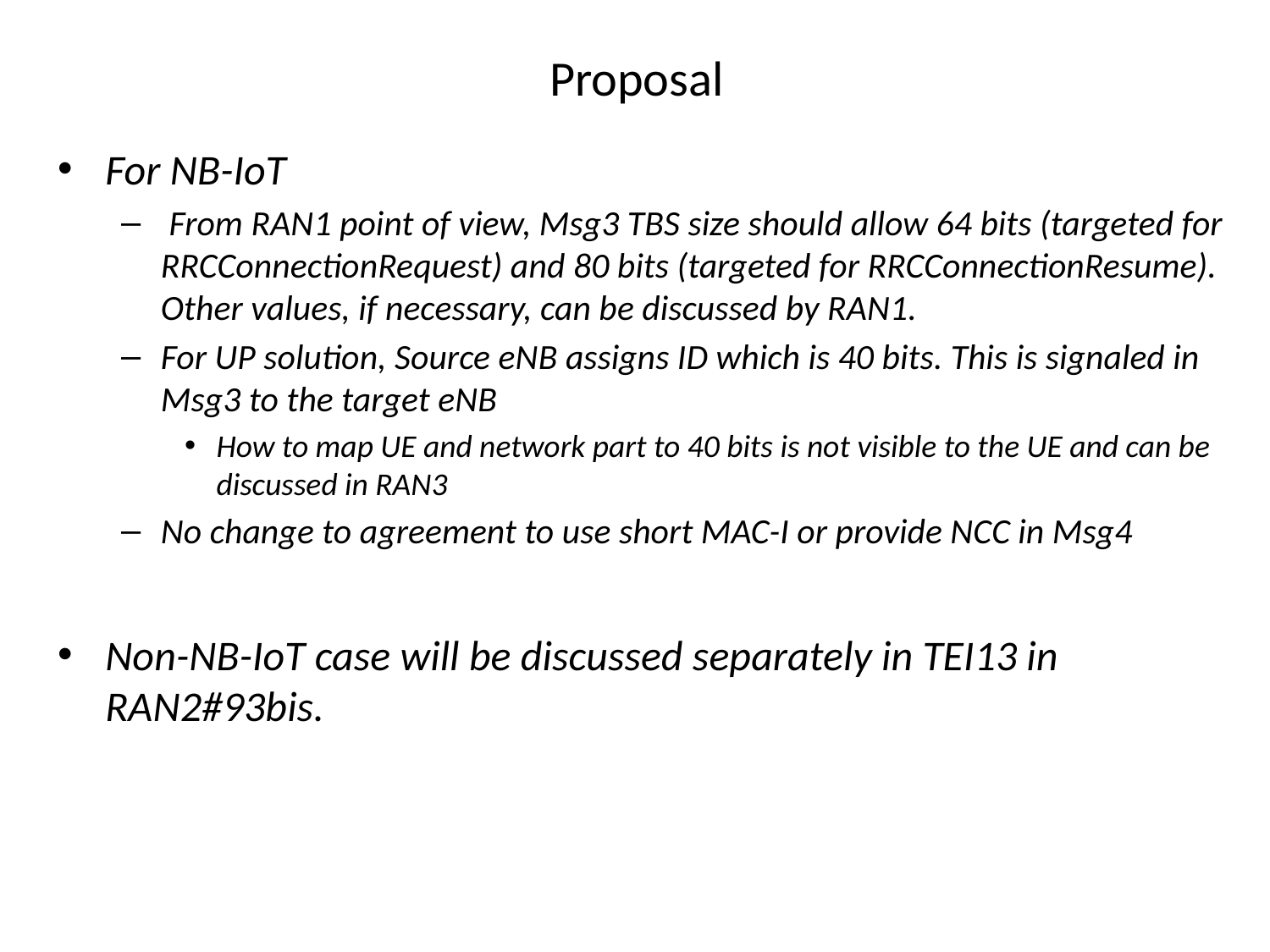

# Proposal
For NB-IoT
 From RAN1 point of view, Msg3 TBS size should allow 64 bits (targeted for RRCConnectionRequest) and 80 bits (targeted for RRCConnectionResume). Other values, if necessary, can be discussed by RAN1.
For UP solution, Source eNB assigns ID which is 40 bits. This is signaled in Msg3 to the target eNB
How to map UE and network part to 40 bits is not visible to the UE and can be discussed in RAN3
No change to agreement to use short MAC-I or provide NCC in Msg4

Non-NB-IoT case will be discussed separately in TEI13 in RAN2#93bis.